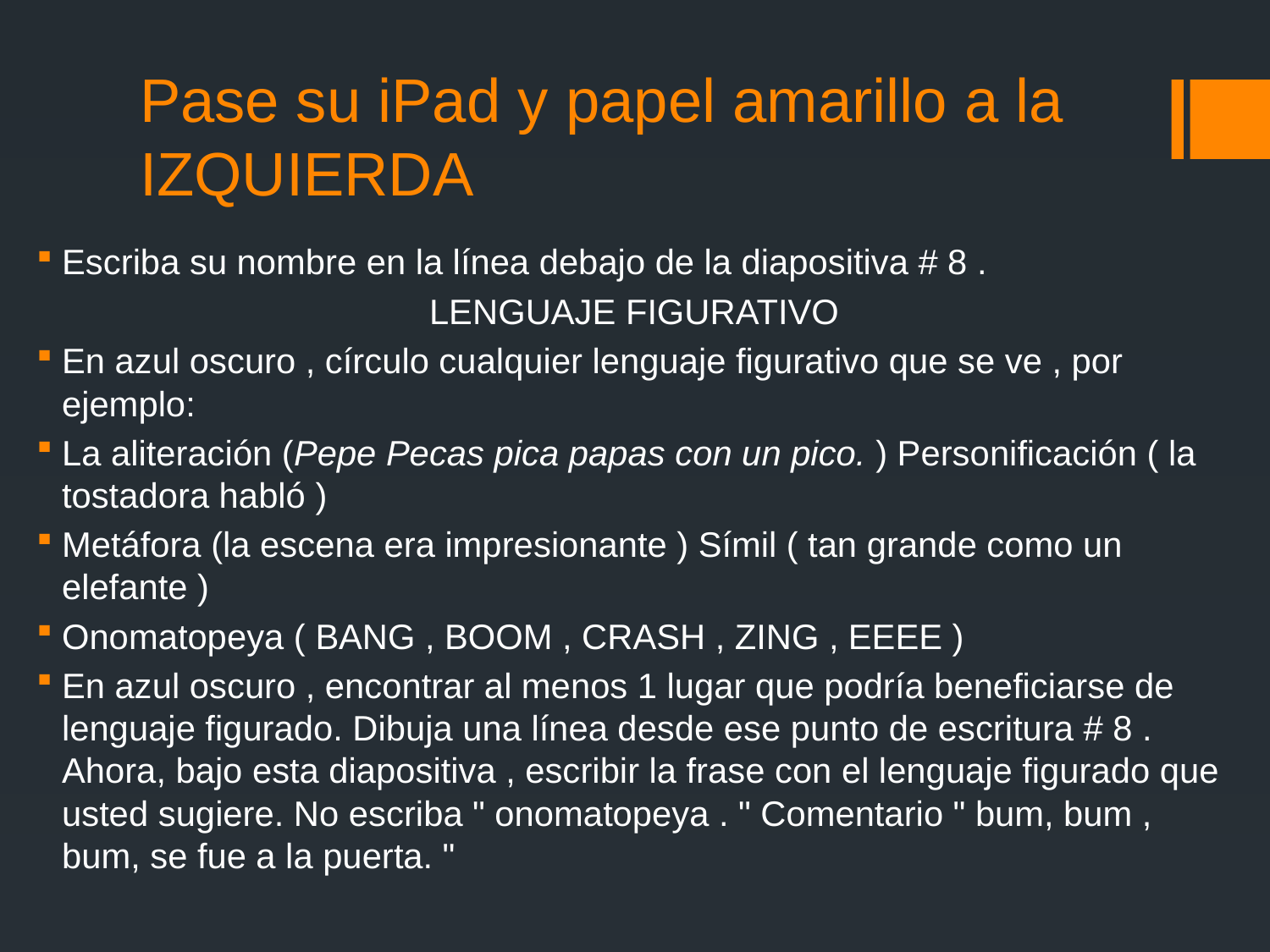

# Pase su iPad y papel amarillo a la IZQUIERDA
Escriba su nombre en la línea debajo de la diapositiva # 8 .
LENGUAJE FIGURATIVO
En azul oscuro , círculo cualquier lenguaje figurativo que se ve , por ejemplo:
La aliteración (Pepe Pecas pica papas con un pico. ) Personificación ( la tostadora habló )
Metáfora (la escena era impresionante ) Símil ( tan grande como un elefante )
Onomatopeya ( BANG , BOOM , CRASH , ZING , EEEE )
En azul oscuro , encontrar al menos 1 lugar que podría beneficiarse de lenguaje figurado. Dibuja una línea desde ese punto de escritura # 8 . Ahora, bajo esta diapositiva , escribir la frase con el lenguaje figurado que usted sugiere. No escriba " onomatopeya . " Comentario " bum, bum , bum, se fue a la puerta. "